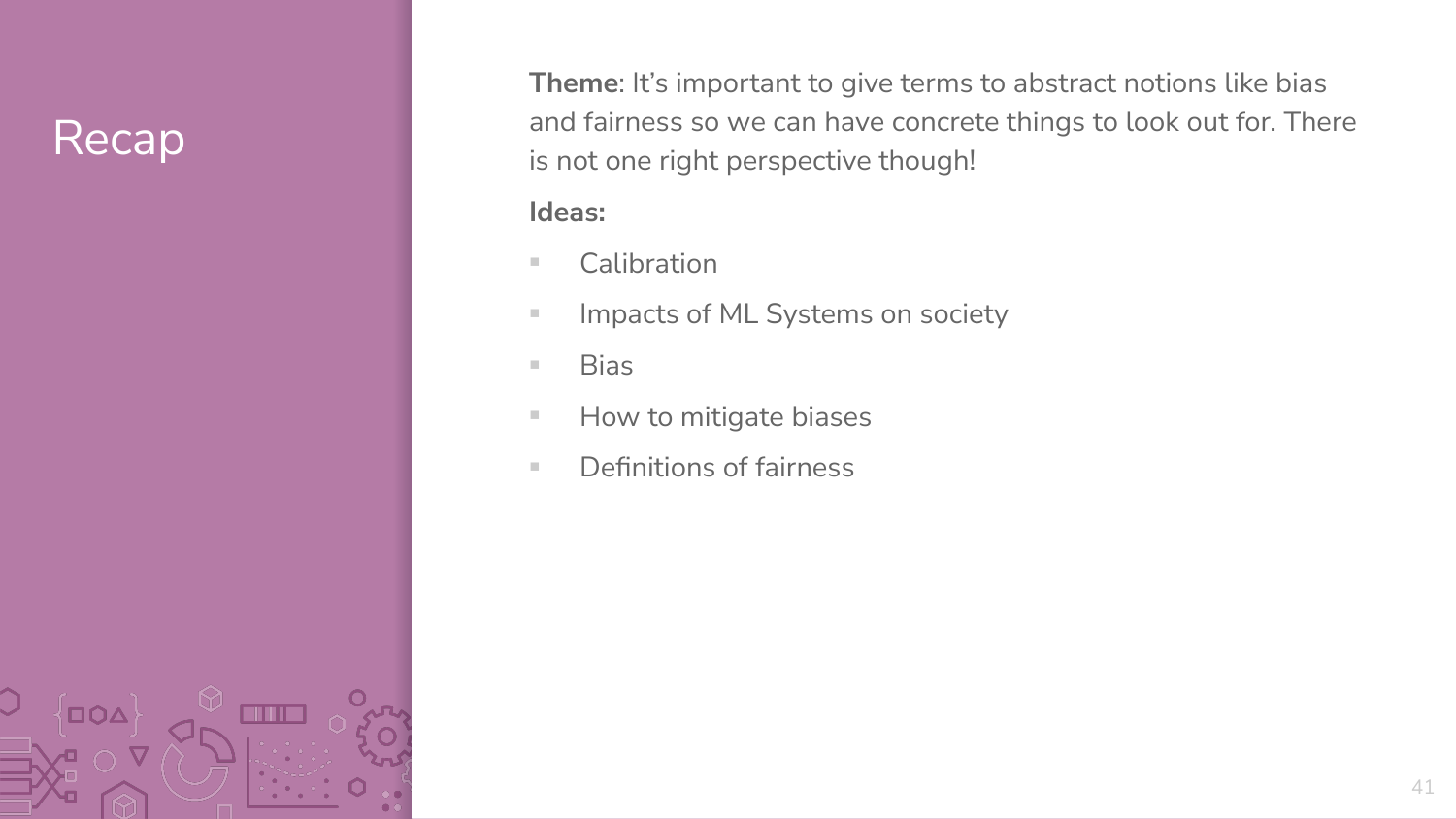

Theme: It’s important to give terms to abstract notions like bias and fairness so we can have concrete things to look out for. There is not one right perspective though!
Ideas:
Calibration
Impacts of ML Systems on society
Bias
How to mitigate biases
Definitions of fairness

# Recap
41